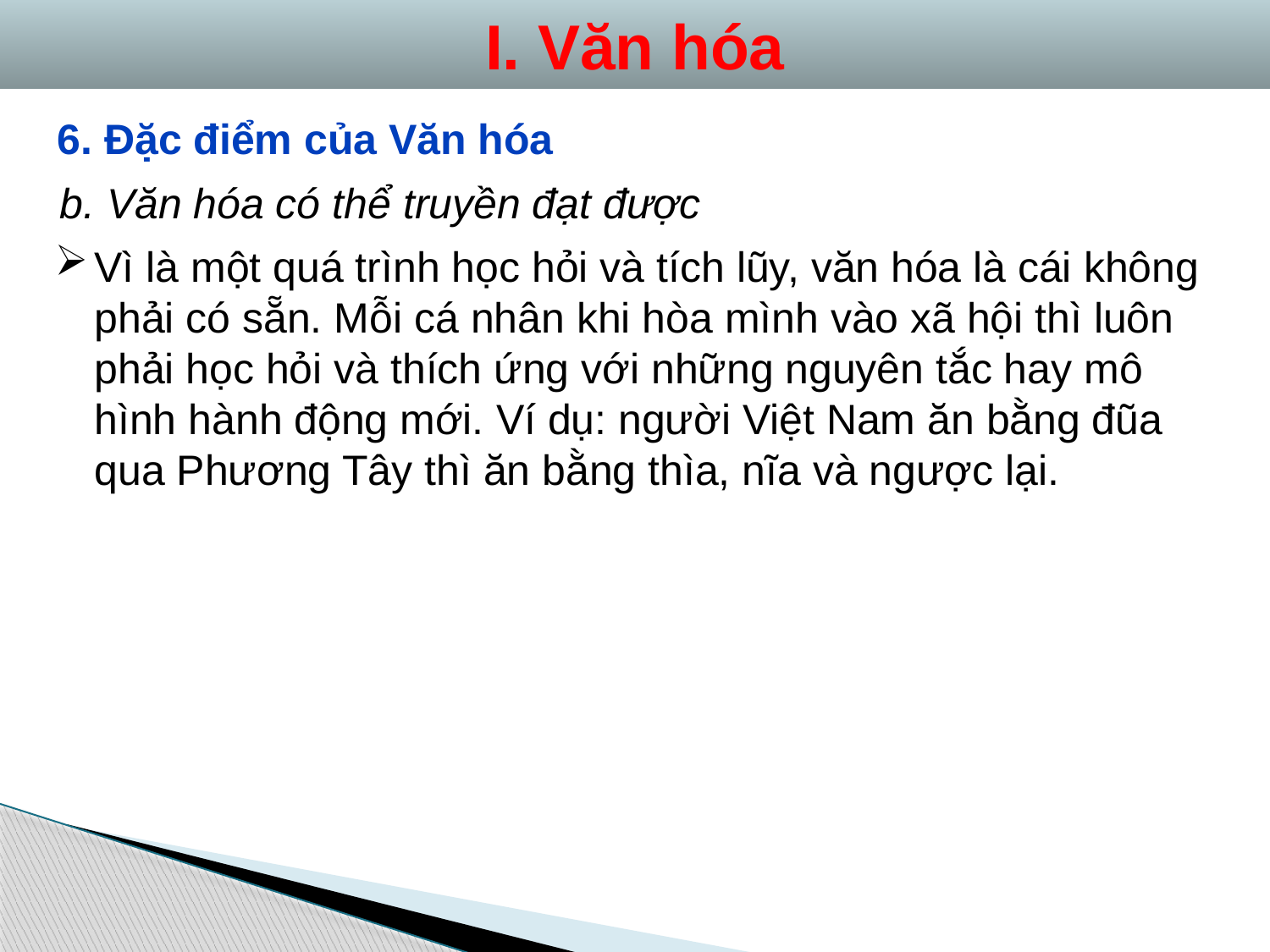

I. Văn hóa
6. Đặc điểm của Văn hóa
b. Văn hóa có thể truyền đạt được
Vì là một quá trình học hỏi và tích lũy, văn hóa là cái không phải có sẵn. Mỗi cá nhân khi hòa mình vào xã hội thì luôn phải học hỏi và thích ứng với những nguyên tắc hay mô hình hành động mới. Ví dụ: người Việt Nam ăn bằng đũa qua Phương Tây thì ăn bằng thìa, nĩa và ngược lại.